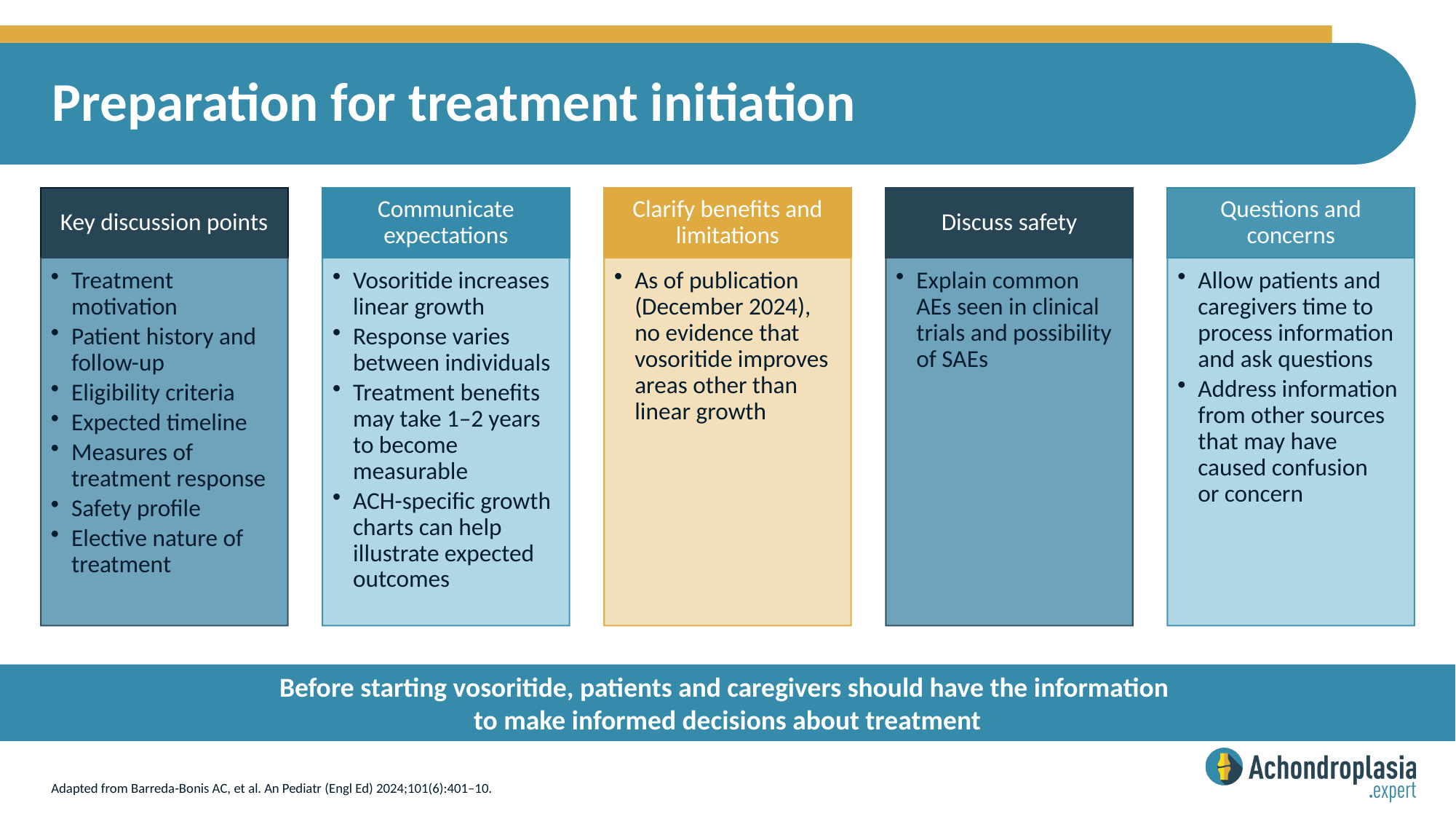

# Preparation for treatment initiation
Key discussion points
Treatment motivation
Patient history and follow-up
Eligibility criteria
Expected timeline
Measures of treatment response
Safety profile
Elective nature of treatment
Communicate expectations
Vosoritide increases linear growth
Response varies between individuals
Treatment benefits may take 1–2 years to become measurable
ACH-specific growth charts can help illustrate expected outcomes
Clarify benefits and limitations
As of publication (December 2024), no evidence that vosoritide improves areas other than linear growth
Discuss safety
Explain common AEs seen in clinical trials and possibility of SAEs
Questions and concerns
Allow patients and caregivers time to process information and ask questions
Address information from other sources that may have
caused confusion
or concern
Before starting vosoritide, patients and caregivers should have the information
to make informed decisions about treatment
Adapted from Barreda-Bonis AC, et al. An Pediatr (Engl Ed) 2024;101(6):401–10.